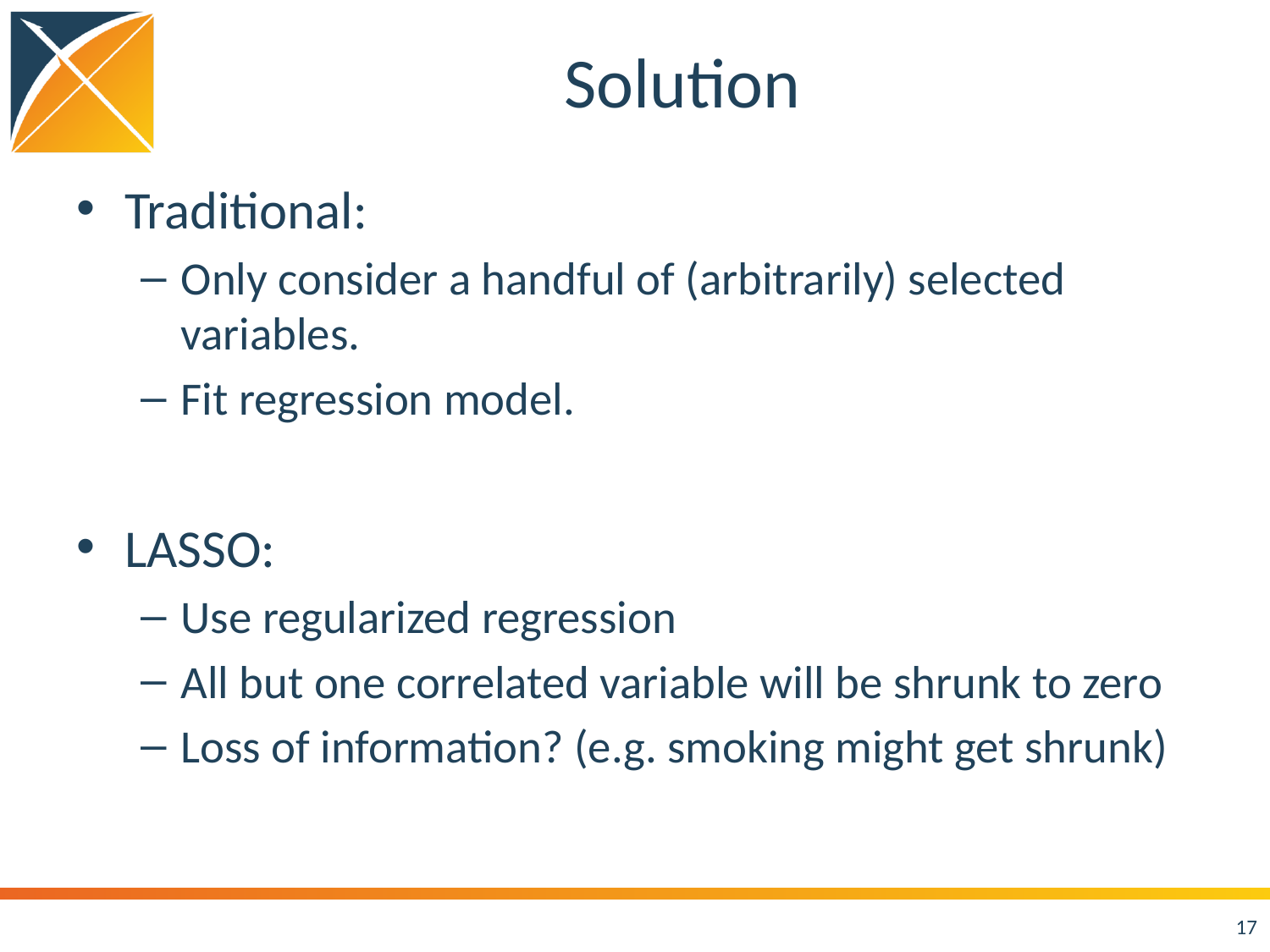

# Solution
Traditional:
Only consider a handful of (arbitrarily) selected variables.
Fit regression model.

LASSO:
Use regularized regression
All but one correlated variable will be shrunk to zero
Loss of information? (e.g. smoking might get shrunk)
17